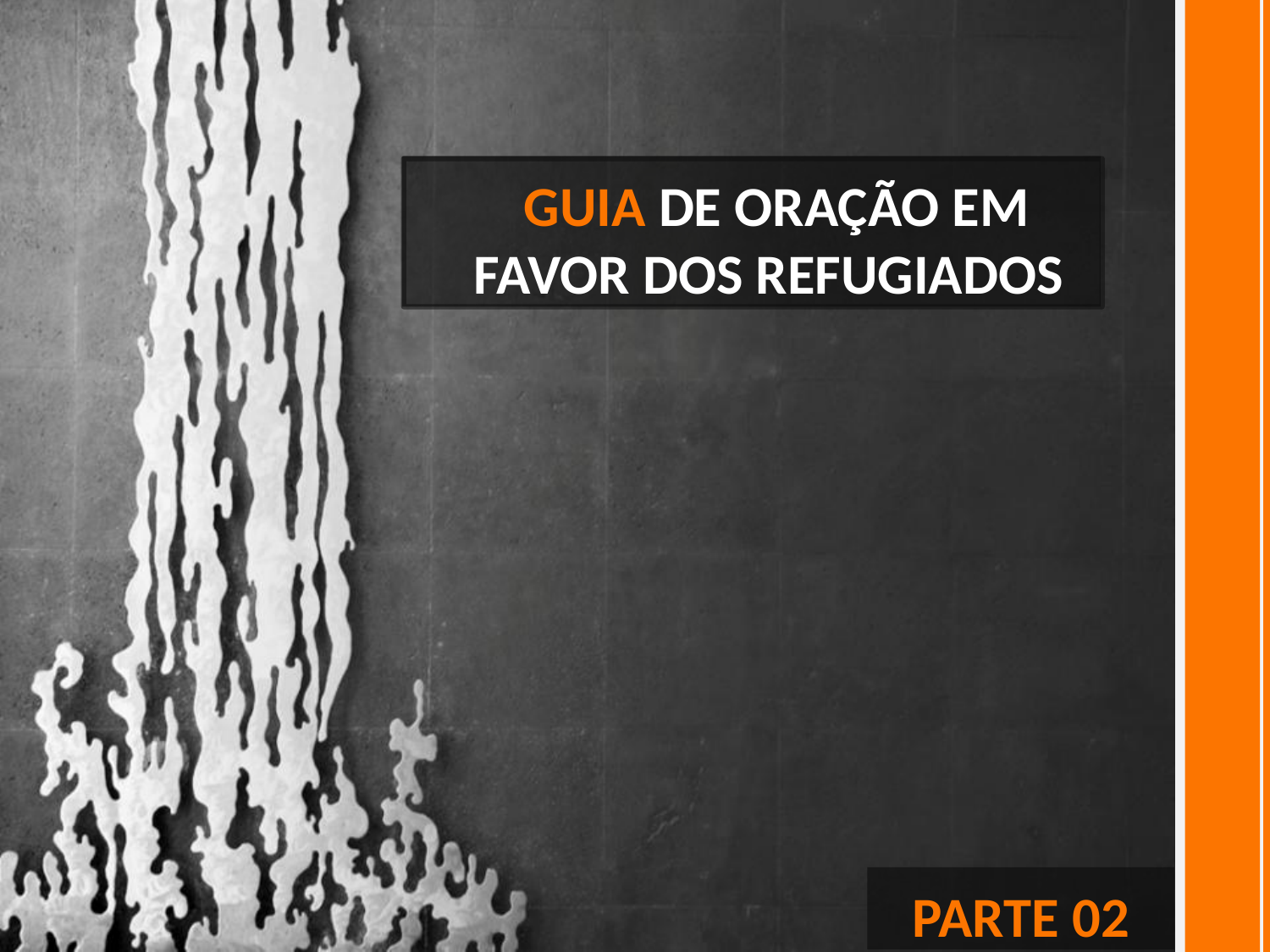

GUIA DE ORAÇÃO EM FAVOR DOS REFUGIADOS
PARTE 02